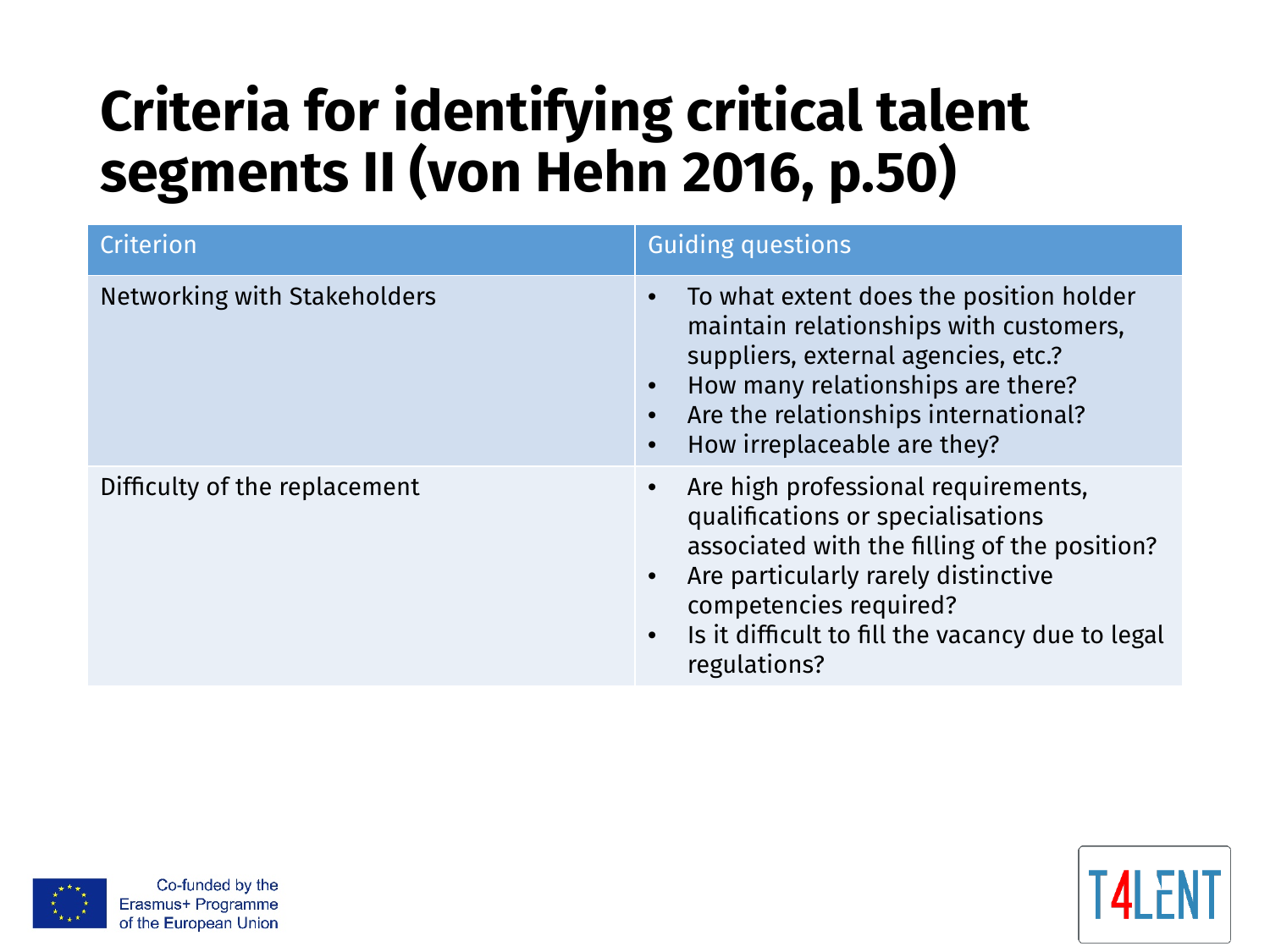

# Criteria for identifying critical talent segments II (von Hehn 2016, p.50)
| Criterion | Guiding questions |
| --- | --- |
| Networking with Stakeholders | To what extent does the position holder maintain relationships with customers, suppliers, external agencies, etc.? How many relationships are there? Are the relationships international? How irreplaceable are they? |
| Difficulty of the replacement | Are high professional requirements, qualifications or specialisations associated with the filling of the position? Are particularly rarely distinctive competencies required? Is it difficult to fill the vacancy due to legal regulations? |